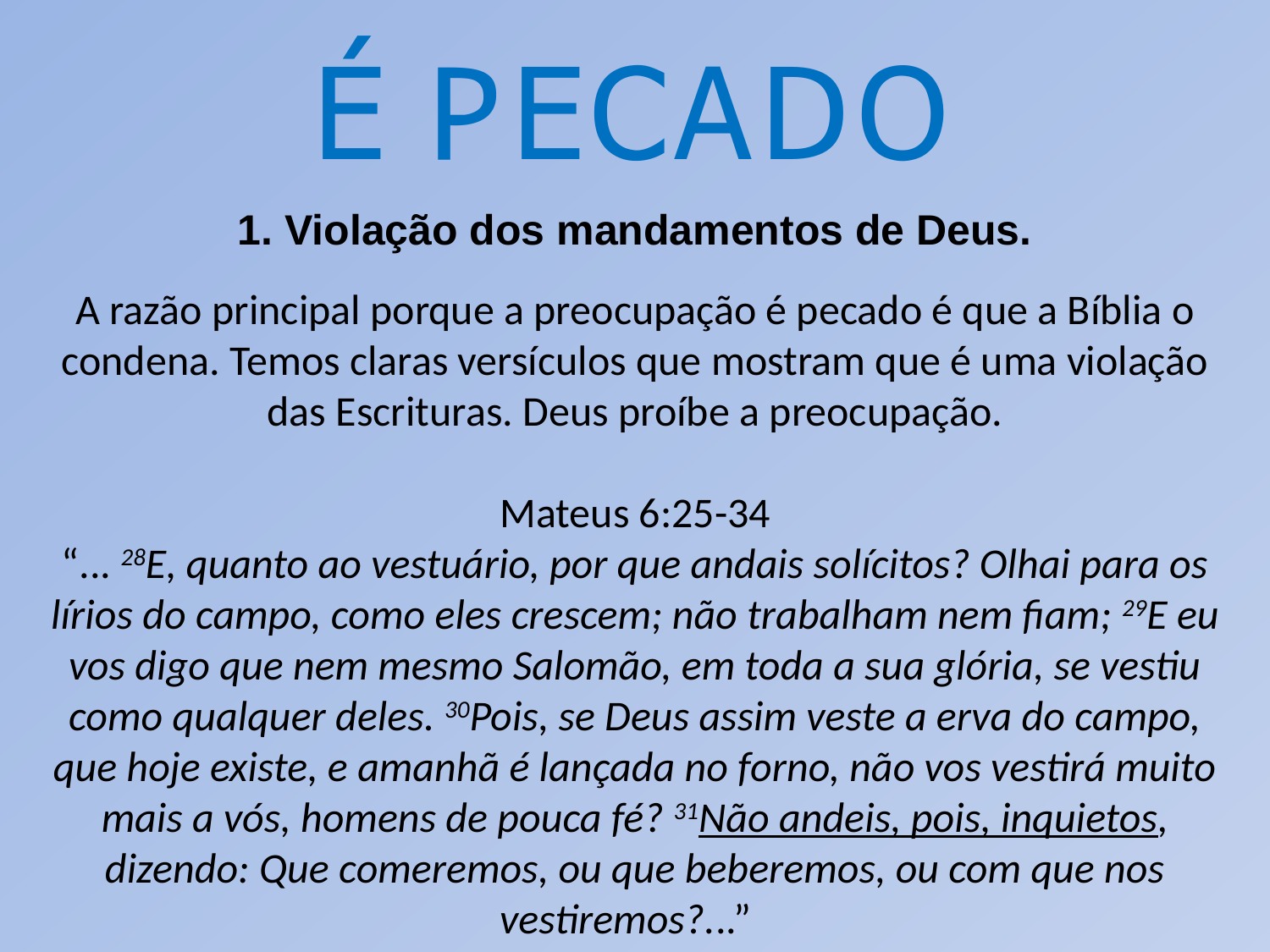

É PECADO

1. Violação dos mandamentos de Deus.

A razão principal porque a preocupação é pecado é que a Bíblia o condena. Temos claras versículos que mostram que é uma violação das Escrituras. Deus proíbe a preocupação.

Mateus 6:25-34
“... 28E, quanto ao vestuário, por que andais solícitos? Olhai para os lírios do campo, como eles crescem; não trabalham nem fiam; 29E eu vos digo que nem mesmo Salomão, em toda a sua glória, se vestiu como qualquer deles. 30Pois, se Deus assim veste a erva do campo, que hoje existe, e amanhã é lançada no forno, não vos vestirá muito mais a vós, homens de pouca fé? 31Não andeis, pois, inquietos, dizendo: Que comeremos, ou que beberemos, ou com que nos vestiremos?...”